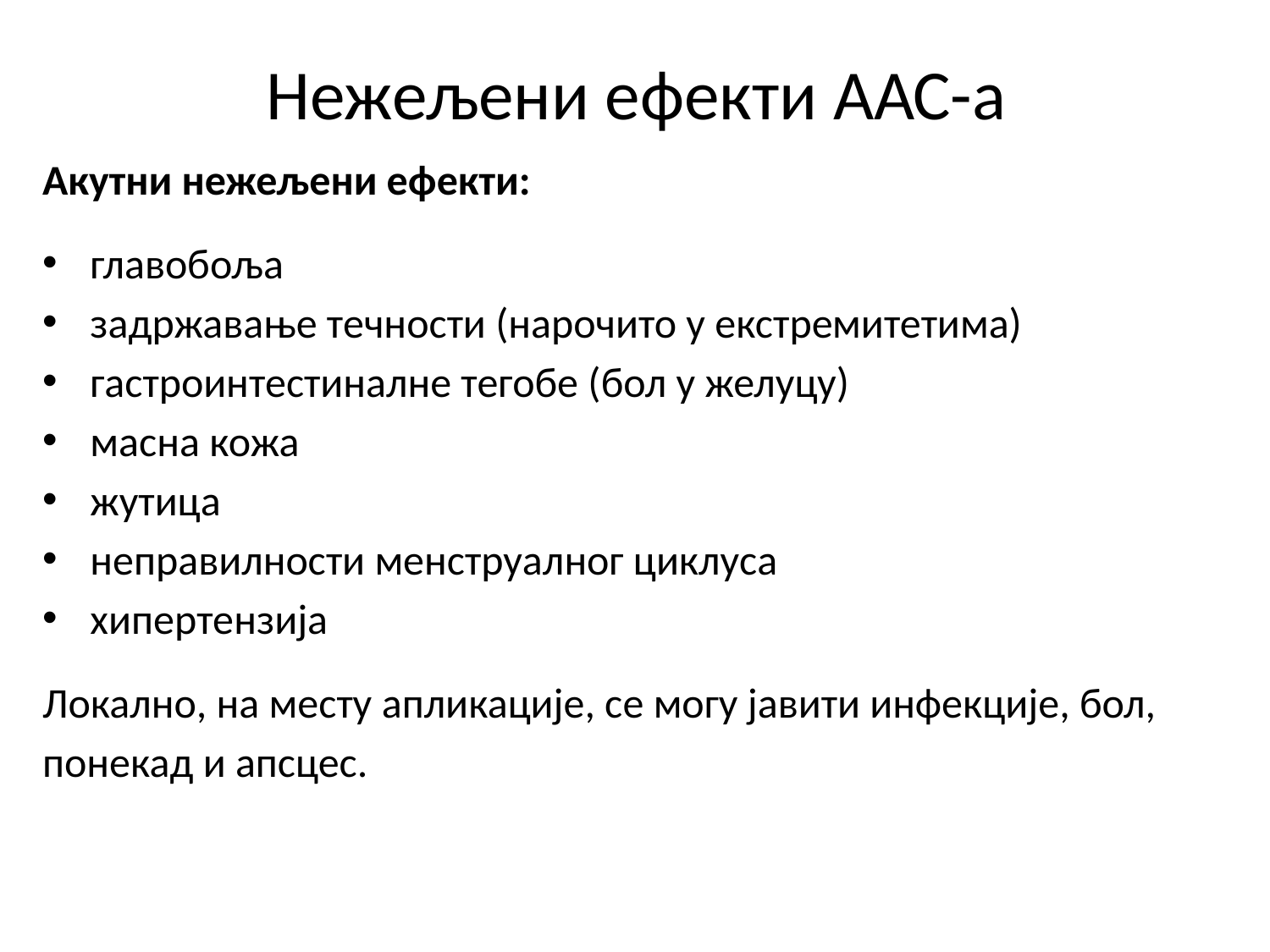

# Нежељени ефекти ААС-а
Акутни нежељени ефекти:

главобоља
задржавање течности (нарочито у екстремитетима)
гастроинтестиналне тегобе (бол у желуцу)
масна кожа
жутица
неправилности менструалног циклуса
хипертензија

Локално, на месту апликације, се могу јавити инфекције, бол,
понекад и апсцес.